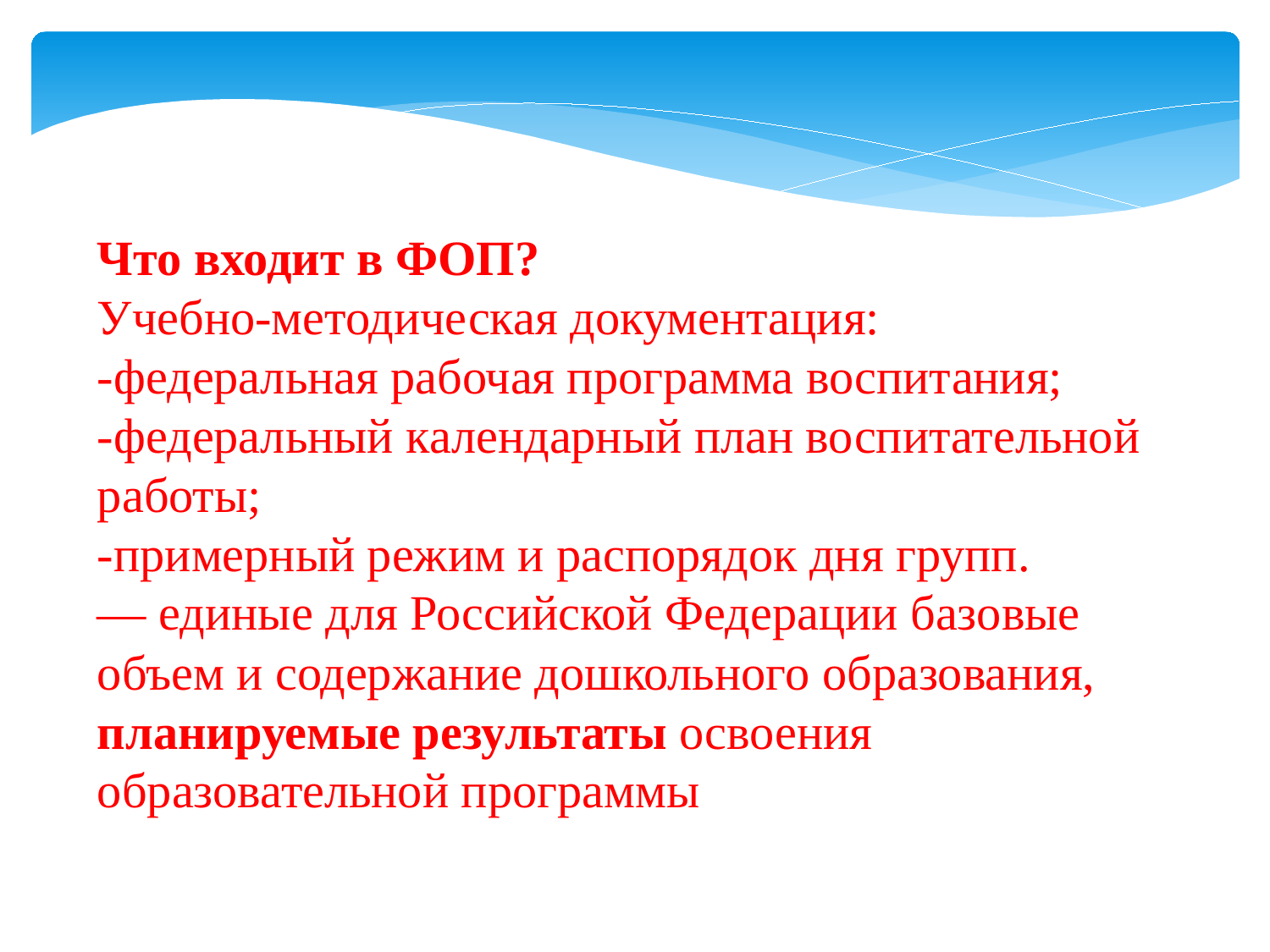

Что входит в ФОП?
Учебно-методическая документация:
-федеральная рабочая программа воспитания;
-федеральный календарный план воспитательной работы;
-примерный режим и распорядок дня групп.
— единые для Российской Федерации базовые объем и содержание дошкольного образования, планируемые результаты освоения образовательной программы